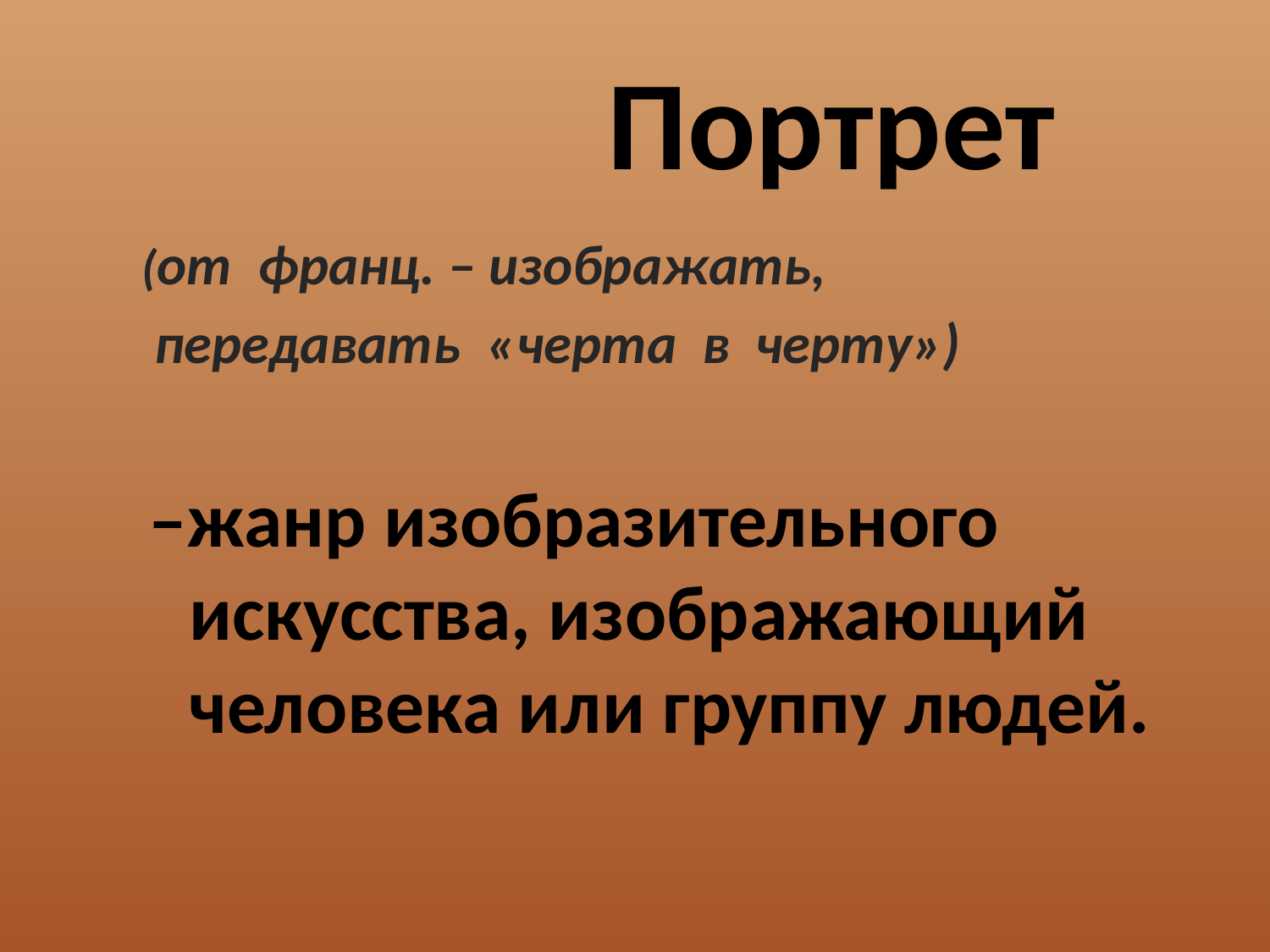

# Портрет
(от  франц. – изображать,
 передавать  «черта  в  черту»)

 –жанр изобразительного искусства, изображающий человека или группу людей.